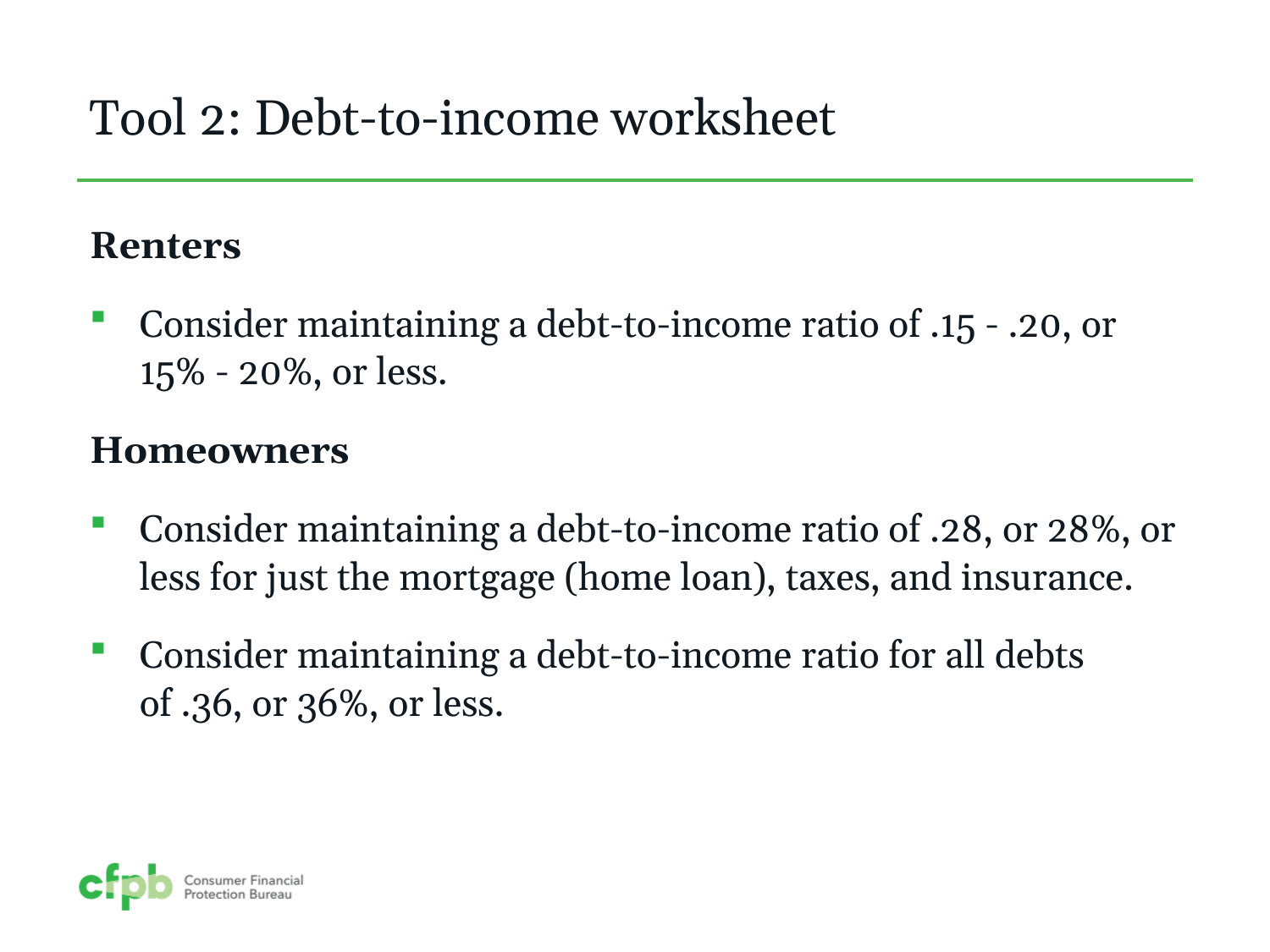

# Tool 2: Debt-to-income worksheet
Renters
Consider maintaining a debt-to-income ratio of .15 - .20, or 15% - 20%, or less.
Homeowners
Consider maintaining a debt-to-income ratio of .28, or 28%, or less for just the mortgage (home loan), taxes, and insurance.
Consider maintaining a debt-to-income ratio for all debts of .36, or 36%, or less.